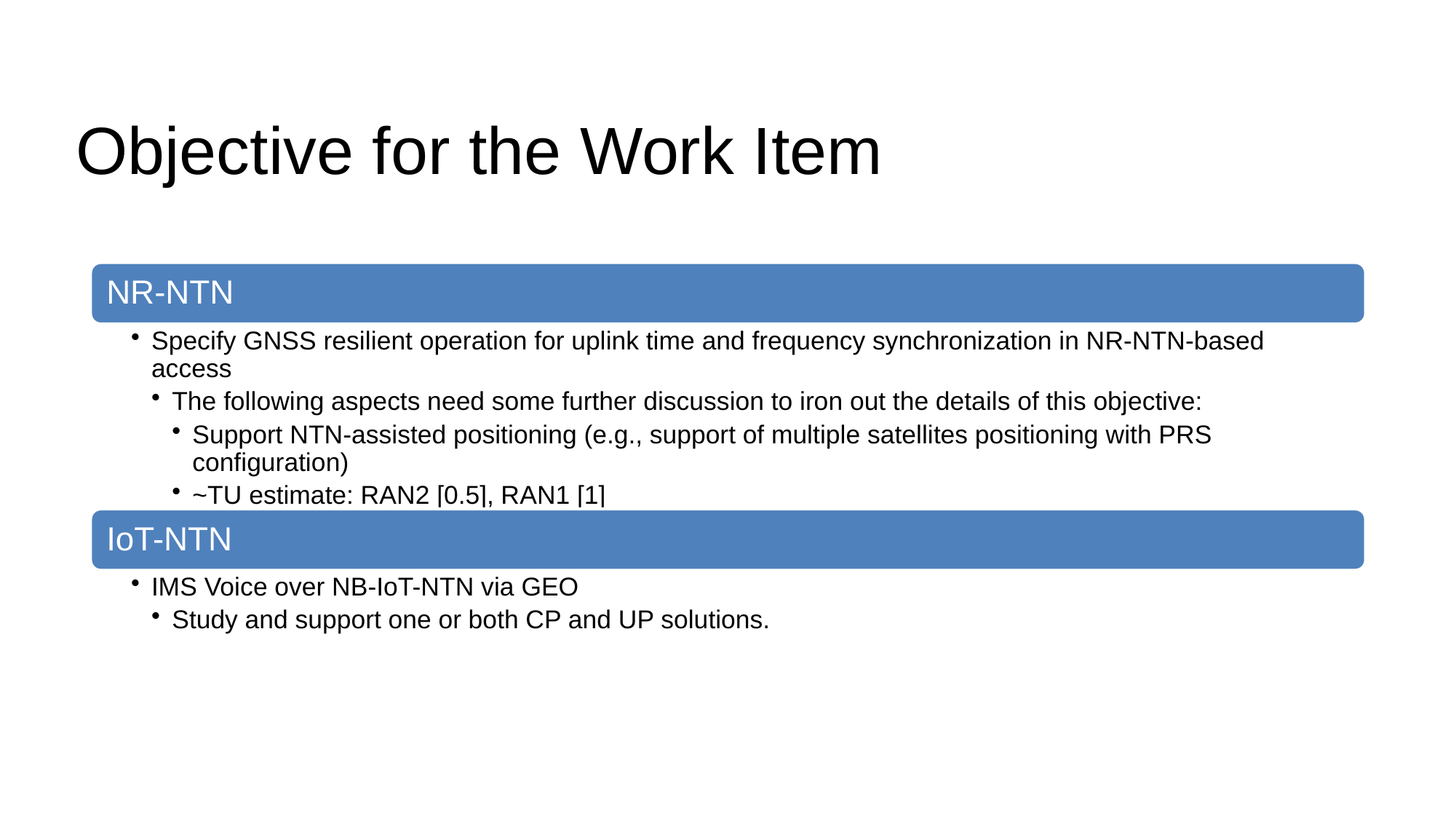

# Objective for the Work Item
NR-NTN
Specify GNSS resilient operation for uplink time and frequency synchronization in NR-NTN-based access
The following aspects need some further discussion to iron out the details of this objective:
Support NTN-assisted positioning (e.g., support of multiple satellites positioning with PRS configuration)
~TU estimate: RAN2 [0.5], RAN1 [1]
IoT-NTN
IMS Voice over NB-IoT-NTN via GEO
Study and support one or both CP and UP solutions.